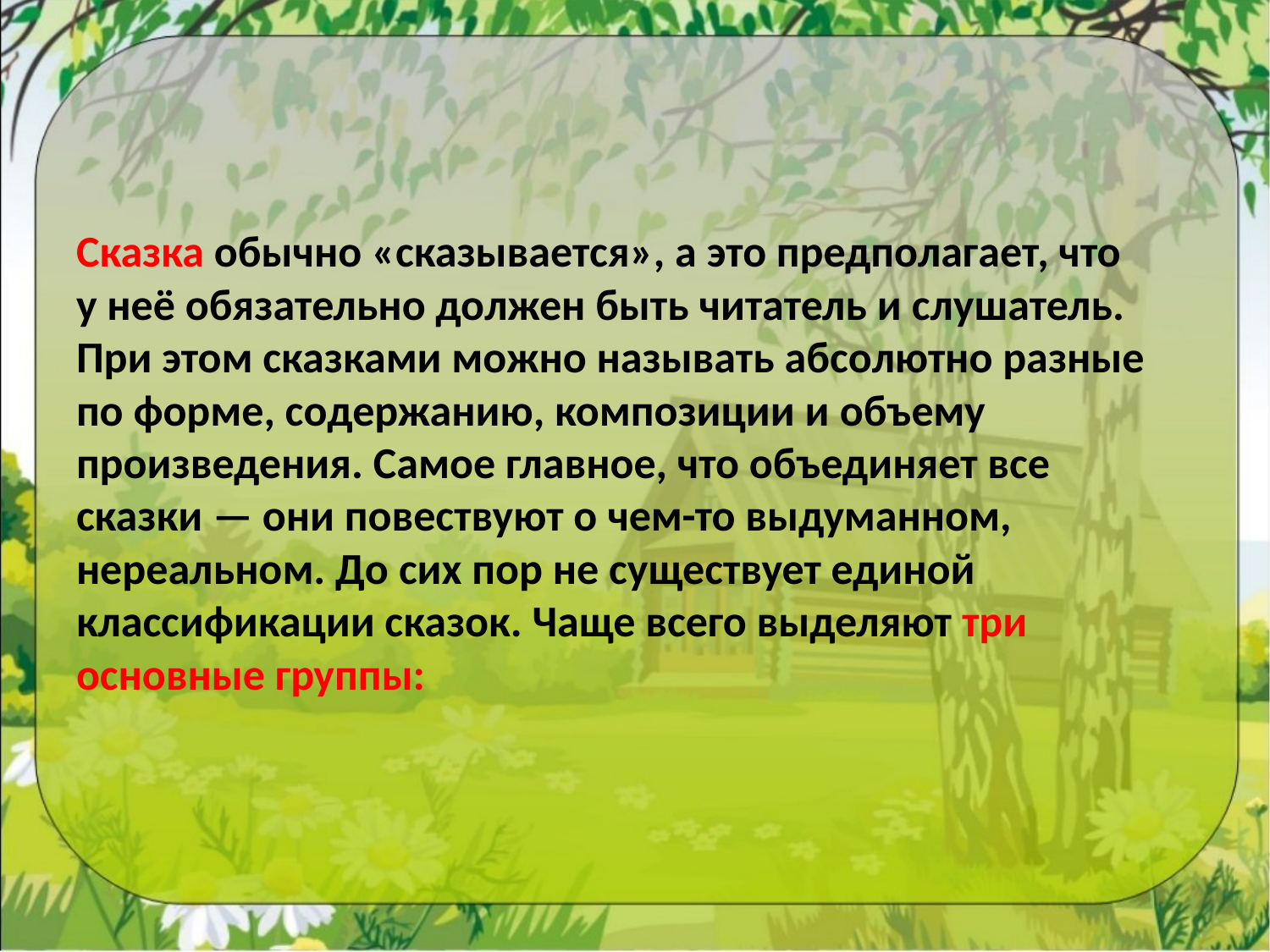

# Сказка обычно «сказывается», а это предполагает, что у неё обязательно должен быть читатель и слушатель. При этом сказками можно называть абсолютно разные по форме, содержанию, композиции и объему произведения. Самое главное, что объединяет все сказки — они повествуют о чем-то выдуманном, нереальном. До сих пор не существует единой классификации сказок. Чаще всего выделяют три основные группы: